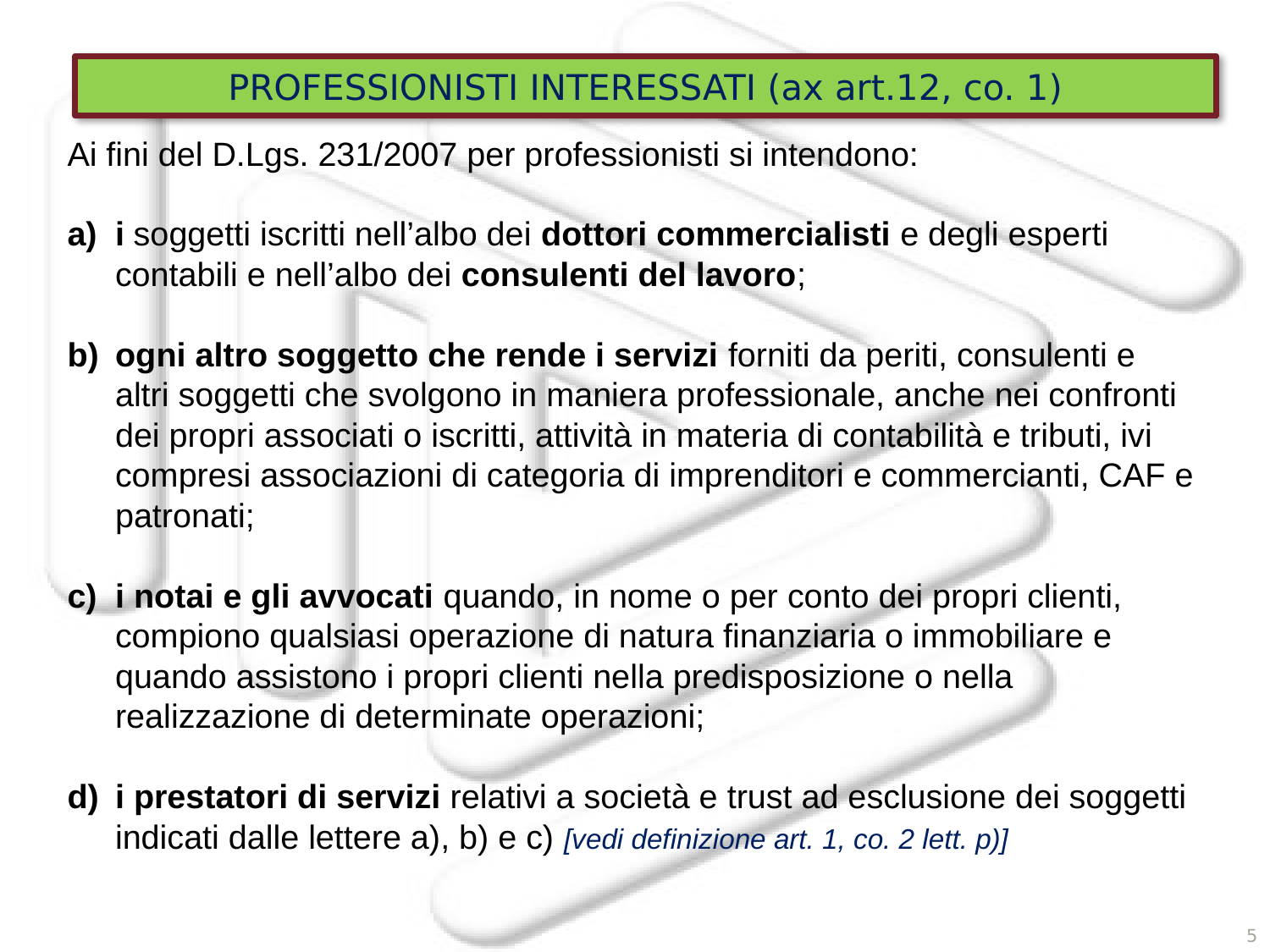

PROFESSIONISTI INTERESSATI (ax art.12, co. 1)
Ai fini del D.Lgs. 231/2007 per professionisti si intendono:

i soggetti iscritti nell’albo dei dottori commercialisti e degli esperti contabili e nell’albo dei consulenti del lavoro;

ogni altro soggetto che rende i servizi forniti da periti, consulenti e altri soggetti che svolgono in maniera professionale, anche nei confronti dei propri associati o iscritti, attività in materia di contabilità e tributi, ivi compresi associazioni di categoria di imprenditori e commercianti, CAF e patronati;

i notai e gli avvocati quando, in nome o per conto dei propri clienti, compiono qualsiasi operazione di natura finanziaria o immobiliare e quando assistono i propri clienti nella predisposizione o nella realizzazione di determinate operazioni;

i prestatori di servizi relativi a società e trust ad esclusione dei soggetti indicati dalle lettere a), b) e c) [vedi definizione art. 1, co. 2 lett. p)]

5